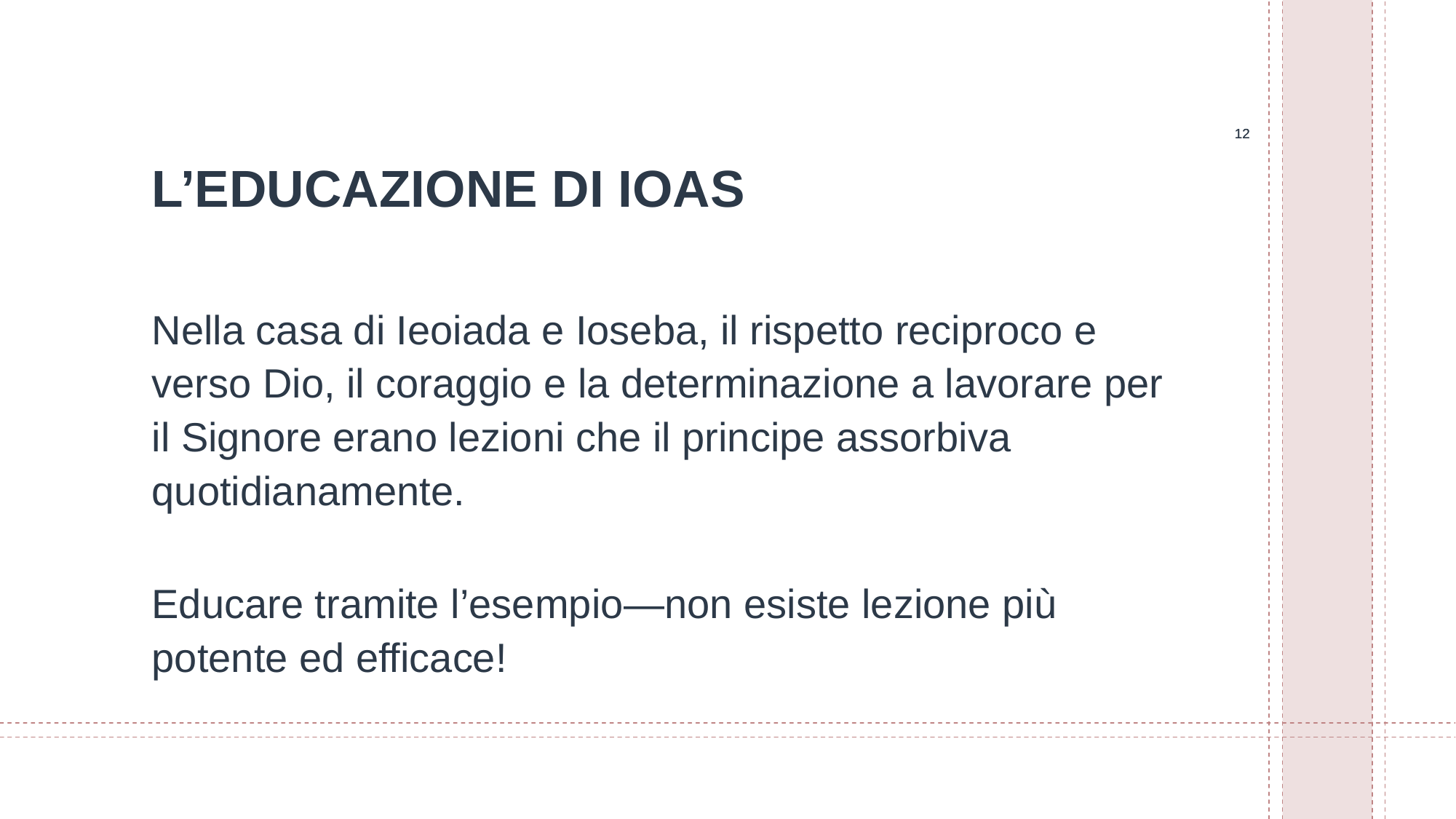

12
12
# L’EDUCAZIONE DI IOAS
Nella casa di Ieoiada e Ioseba, il rispetto reciproco e verso Dio, il coraggio e la determinazione a lavorare per il Signore erano lezioni che il principe assorbiva quotidianamente.

Educare tramite l’esempio—non esiste lezione più potente ed efficace!